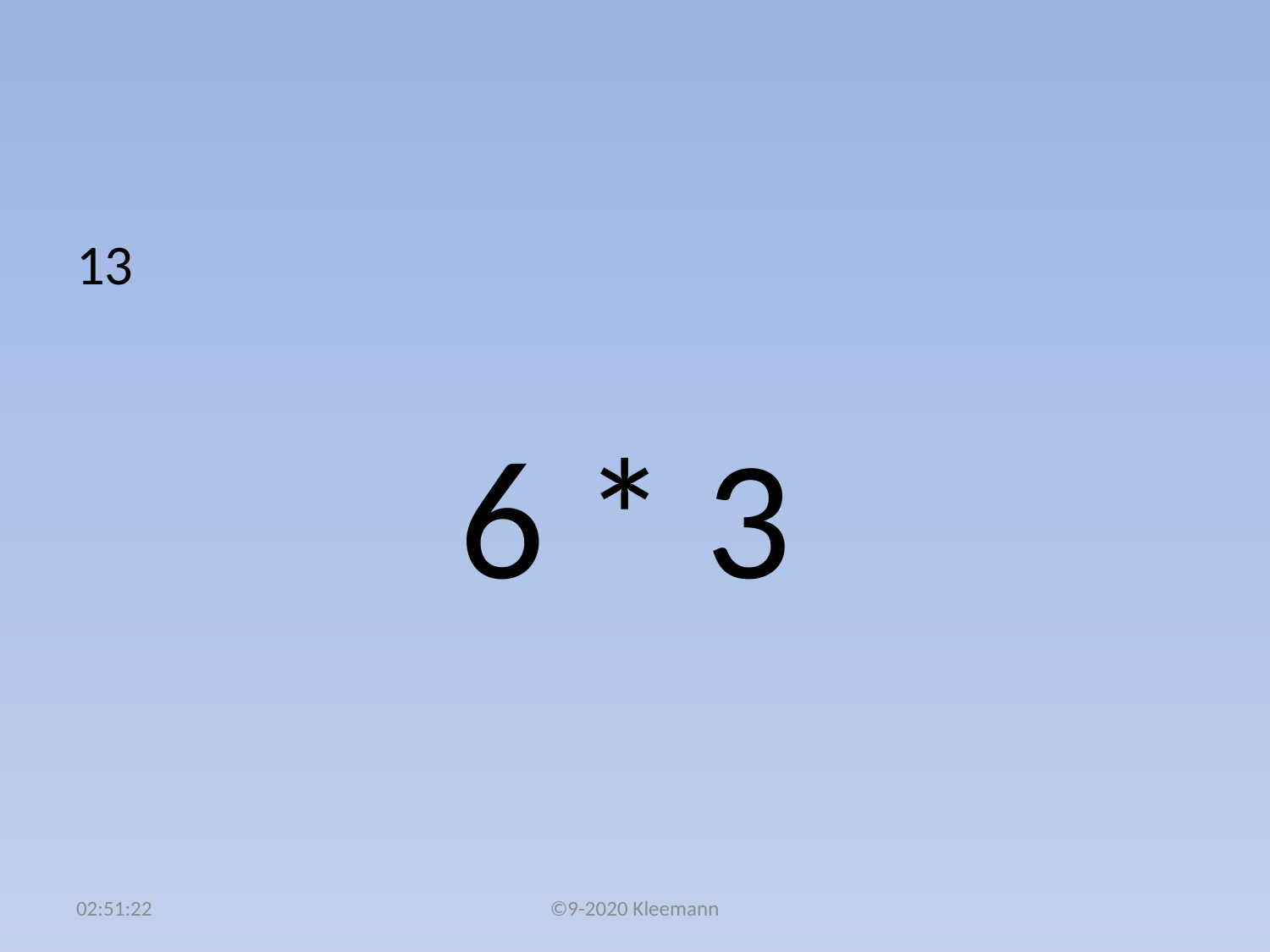

#
13

          6 * 3
02:51:22
©9-2020 Kleemann